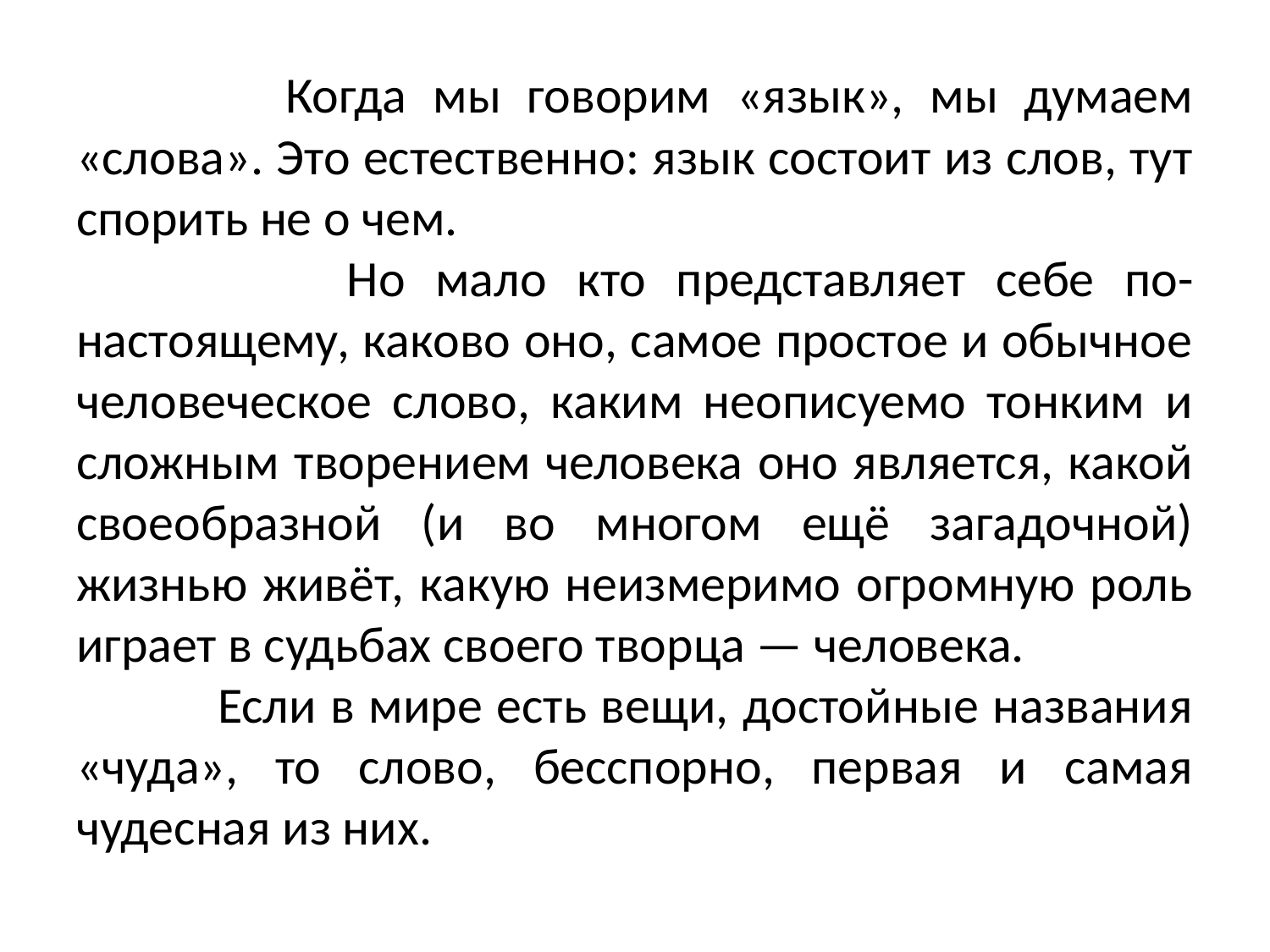

Когда мы говорим «язык», мы думаем «слова». Это естественно: язык состоит из слов, тут спорить не о чем.
         Но мало кто представляет себе по-настоящему, каково оно, самое простое и обычное человеческое слово, каким неописуемо тонким и сложным творением человека оно является, какой своеобразной (и во многом ещё загадочной) жизнью живёт, какую неизмеримо огромную роль играет в судьбах своего творца — человека.
          Если в мире есть вещи, достойные названия «чуда», то слово, бесспорно, первая и самая чудесная из них.